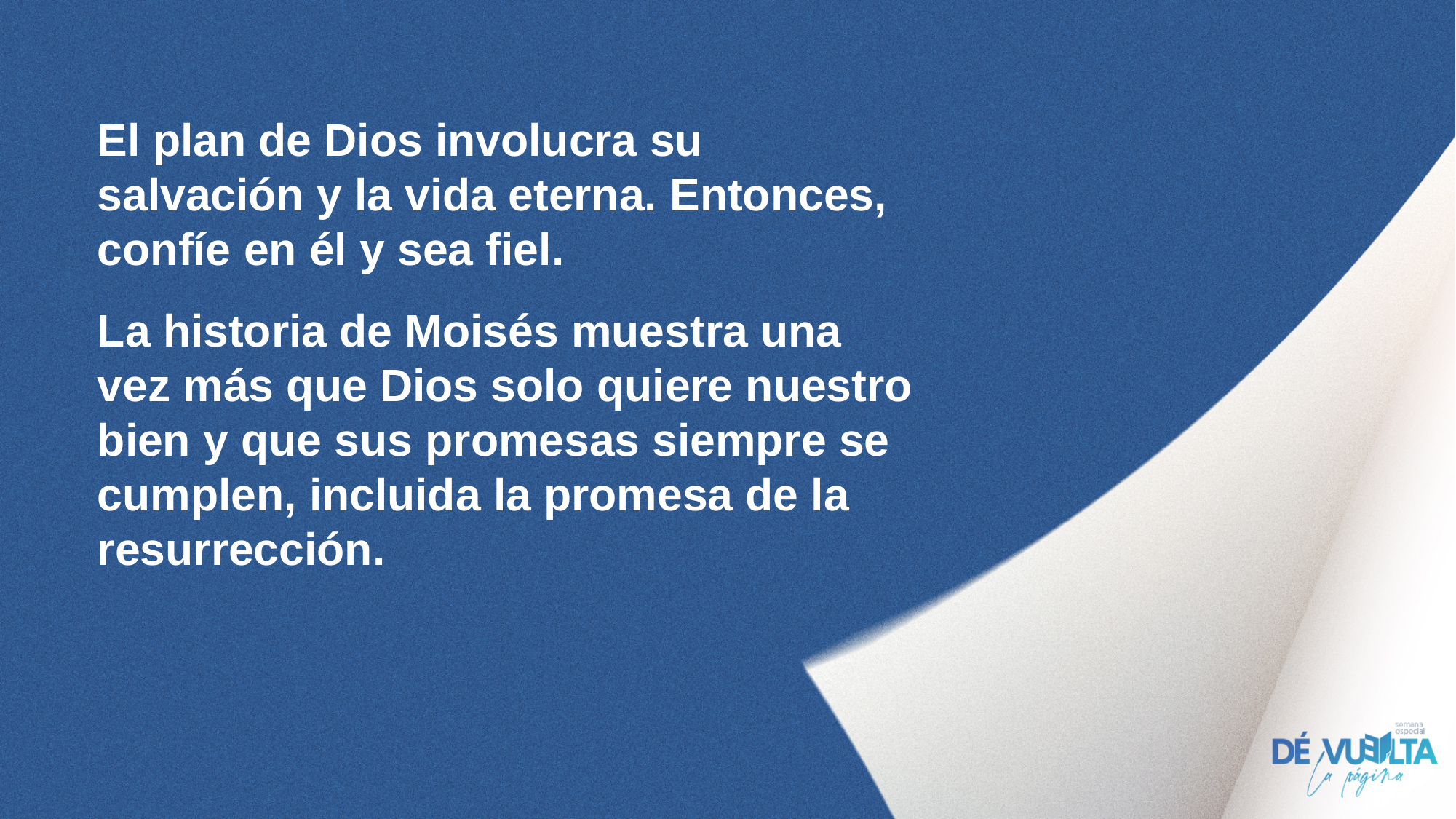

El plan de Dios involucra su salvación y la vida eterna. Entonces, confíe en él y sea fiel.
La historia de Moisés muestra una vez más que Dios solo quiere nuestro bien y que sus promesas siempre se cumplen, incluida la promesa de la resurrección.